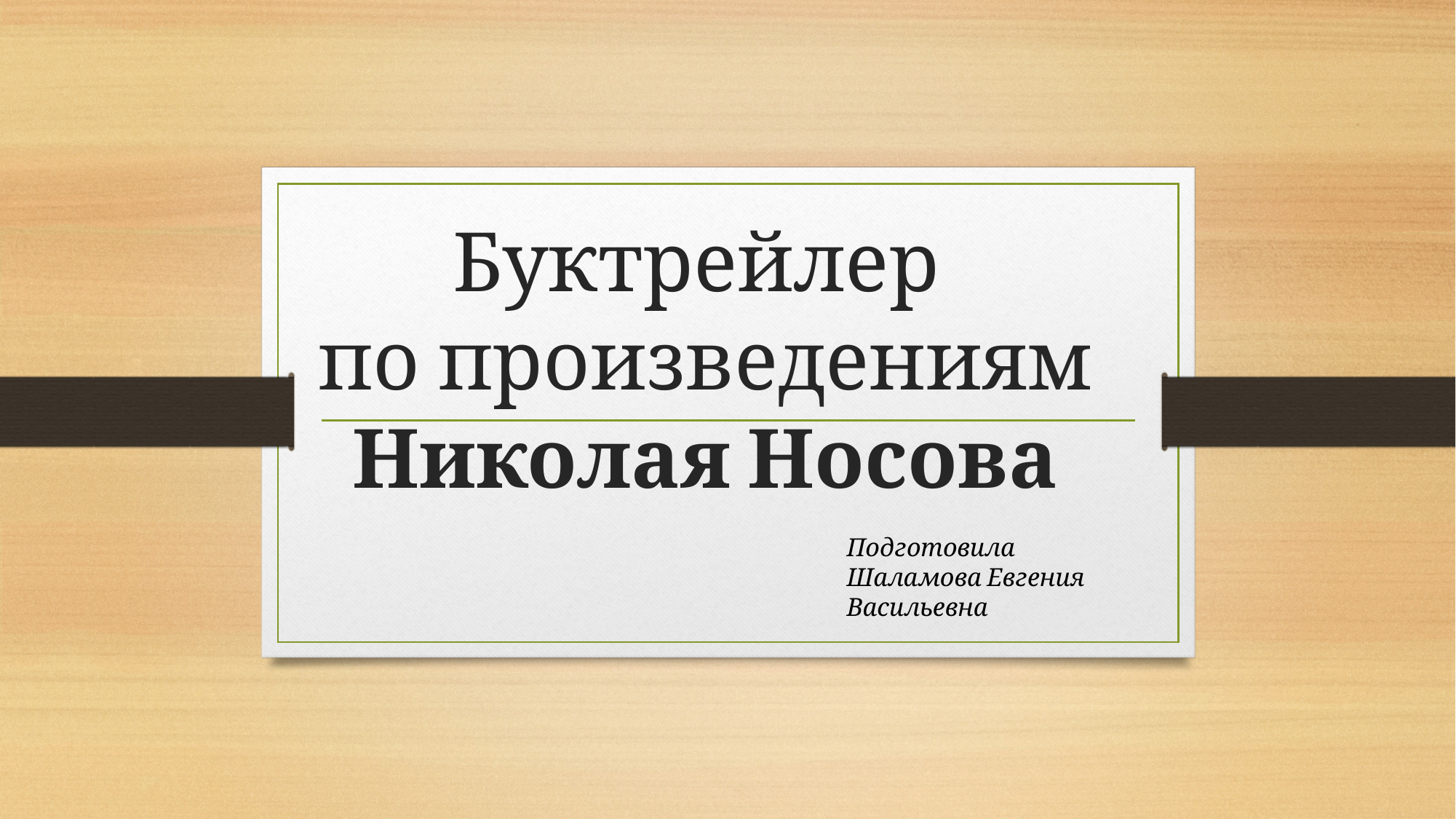

# Буктрейлер по произведениям Николая Носова
Подготовила Шаламова Евгения Васильевна